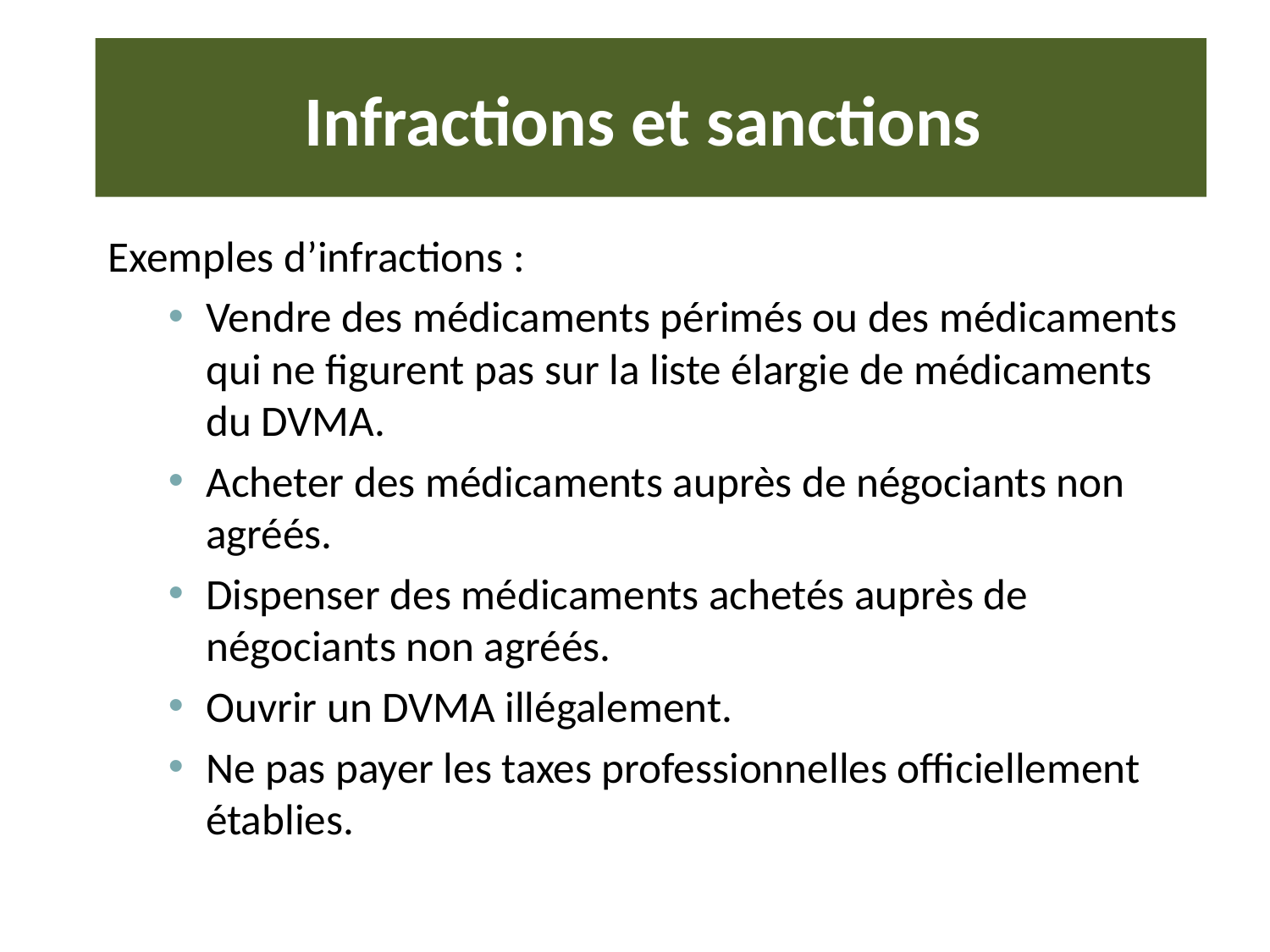

# Infractions et sanctions
Exemples d’infractions :
Vendre des médicaments périmés ou des médicaments qui ne figurent pas sur la liste élargie de médicaments du DVMA.
Acheter des médicaments auprès de négociants non agréés.
Dispenser des médicaments achetés auprès de négociants non agréés.
Ouvrir un DVMA illégalement.
Ne pas payer les taxes professionnelles officiellement établies.